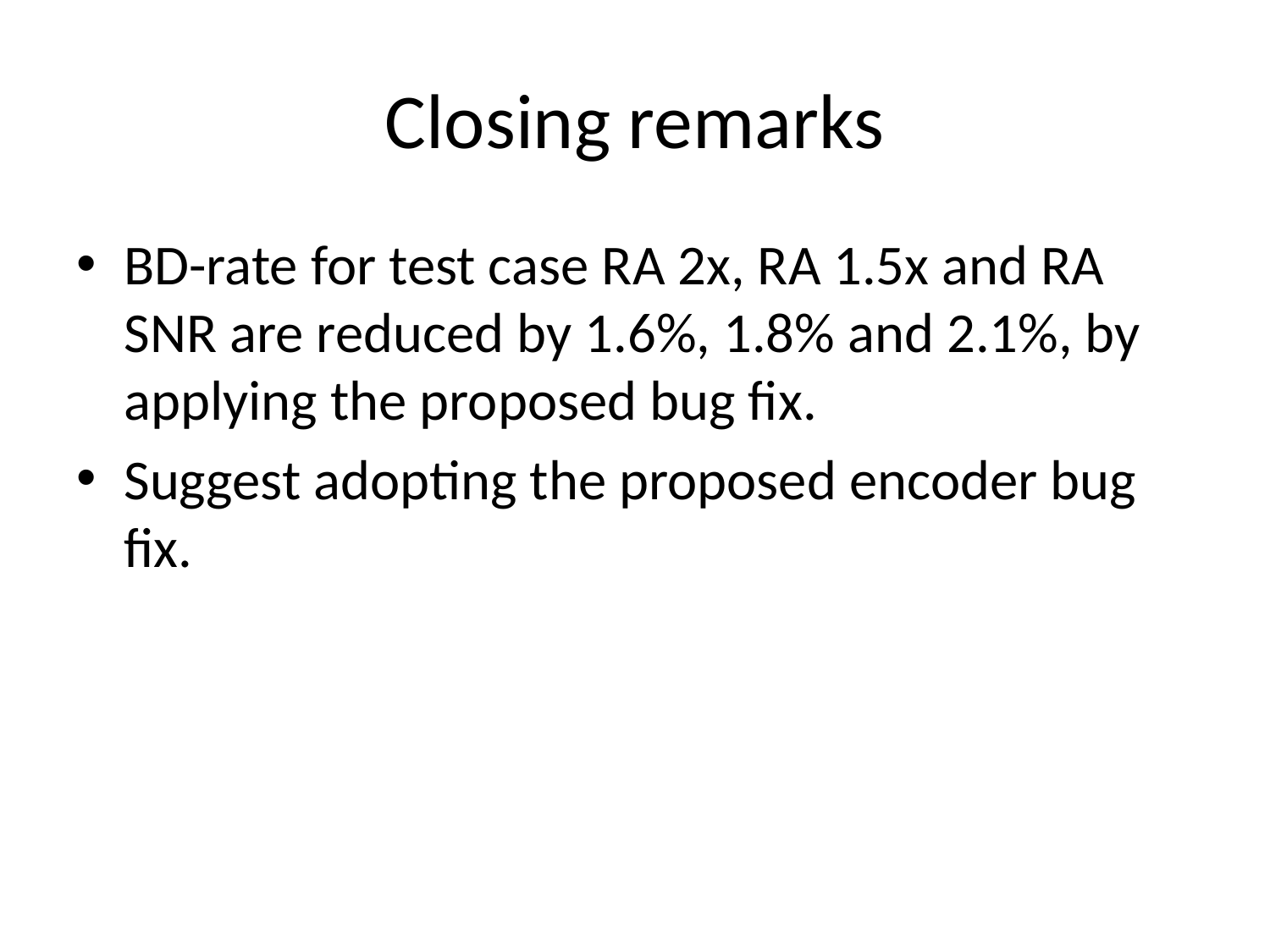

# Closing remarks
BD-rate for test case RA 2x, RA 1.5x and RA SNR are reduced by 1.6%, 1.8% and 2.1%, by applying the proposed bug fix.
Suggest adopting the proposed encoder bug fix.